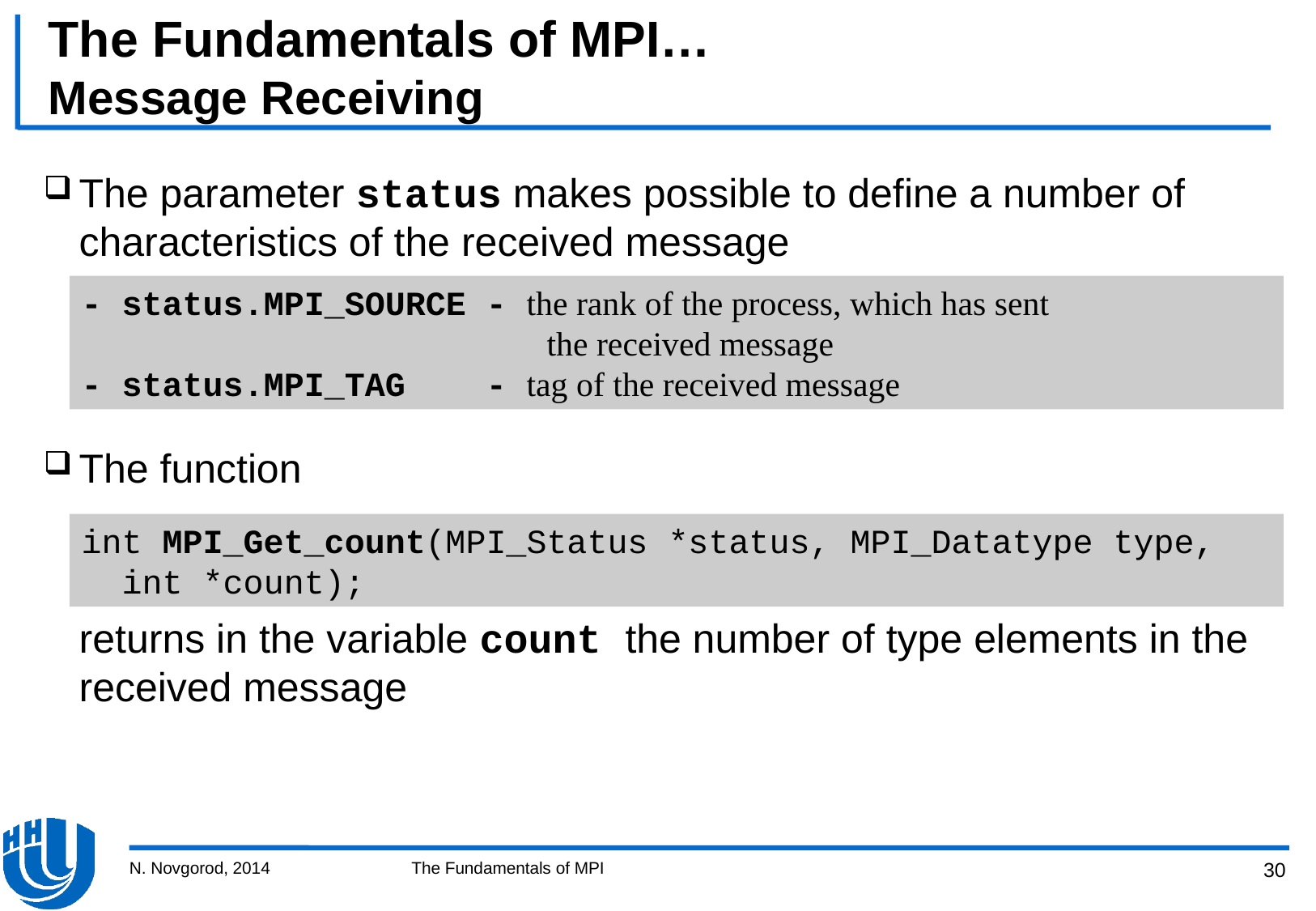

# The Fundamentals of MPI… Message Receiving
The parameter status makes possible to define a number of characteristics of the received message

The function

	returns in the variable count the number of type elements in the received message

- status.MPI_SOURCE - the rank of the process, which has sent
                       the received message
- status.MPI_TAG    - tag of the received message
int MPI_Get_count(MPI_Status *status, MPI_Datatype type,
  int *count);
N. Novgorod, 2014
The Fundamentals of MPI
30